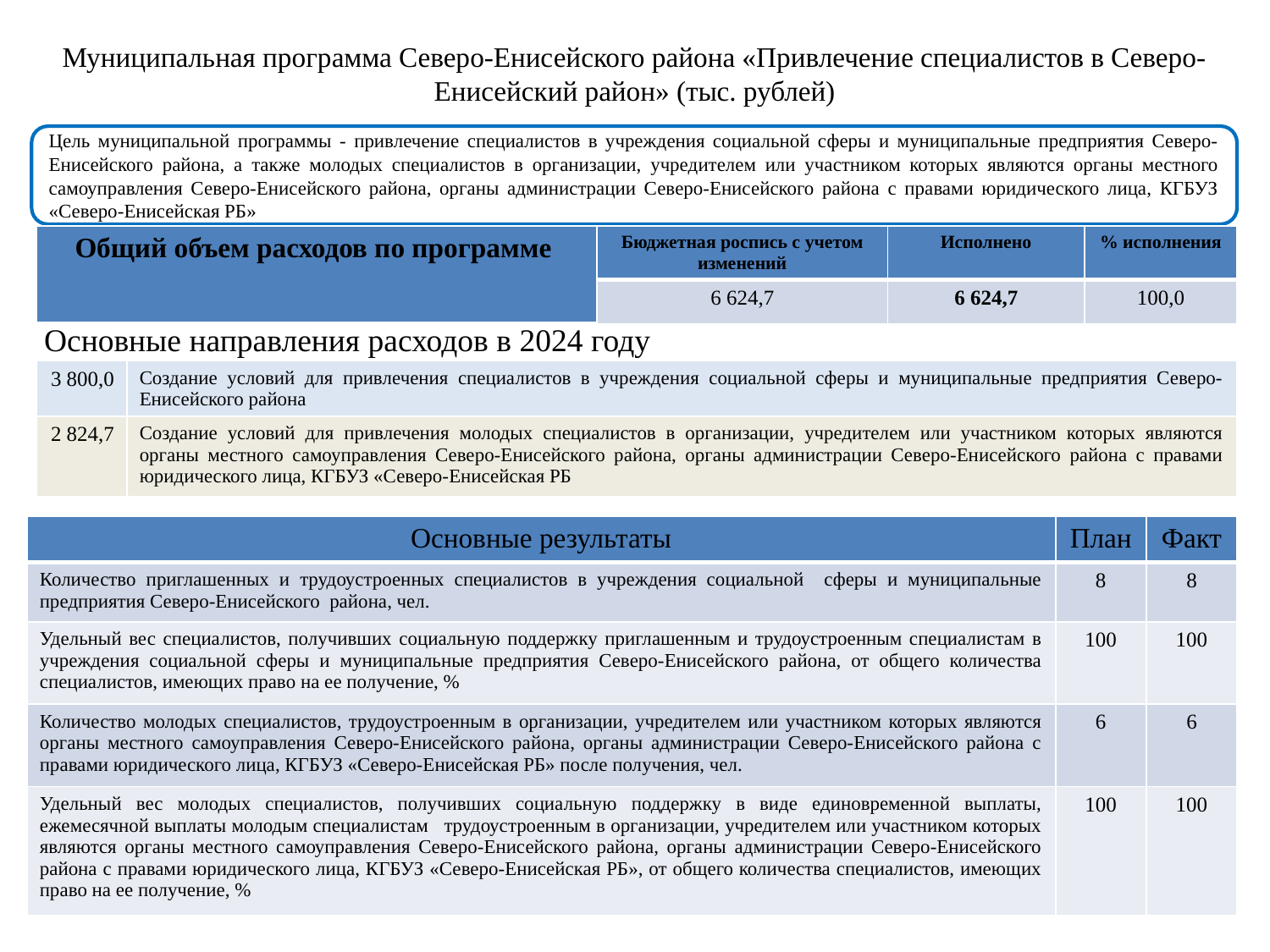

# Муниципальная программа Северо-Енисейского района «Привлечение специалистов в Северо-Енисейский район» (тыс. рублей)
Цель муниципальной программы - привлечение специалистов в учреждения социальной сферы и муниципальные предприятия Северо-Енисейского района, а также молодых специалистов в организации, учредителем или участником которых являются органы местного самоуправления Северо-Енисейского района, органы администрации Северо-Енисейского района с правами юридического лица, КГБУЗ «Северо-Енисейская РБ»
| Общий объем расходов по программе | Бюджетная роспись с учетом изменений | Исполнено | % исполнения |
| --- | --- | --- | --- |
|  | 6 624,7 | 6 624,7 | 100,0 |
Основные направления расходов в 2024 году
| 3 800,0 | Создание условий для привлечения специалистов в учреждения социальной сферы и муниципальные предприятия Северо-Енисейского района |
| --- | --- |
| 2 824,7 | Создание условий для привлечения молодых специалистов в организации, учредителем или участником которых являются органы местного самоуправления Северо-Енисейского района, органы администрации Северо-Енисейского района с правами юридического лица, КГБУЗ «Северо-Енисейская РБ |
| --- | --- |
| Основные результаты | План | Факт |
| --- | --- | --- |
| Количество приглашенных и трудоустроенных специалистов в учреждения социальной сферы и муниципальные предприятия Северо-Енисейского района, чел. | 8 | 8 |
| Удельный вес специалистов, получивших социальную поддержку приглашенным и трудоустроенным специалистам в учреждения социальной сферы и муниципальные предприятия Северо-Енисейского района, от общего количества специалистов, имеющих право на ее получение, % | 100 | 100 |
| Количество молодых специалистов, трудоустроенным в организации, учредителем или участником которых являются органы местного самоуправления Северо-Енисейского района, органы администрации Северо-Енисейского района с правами юридического лица, КГБУЗ «Северо-Енисейская РБ» после получения, чел. | 6 | 6 |
| Удельный вес молодых специалистов, получивших социальную поддержку в виде единовременной выплаты, ежемесячной выплаты молодым специалистам трудоустроенным в организации, учредителем или участником которых являются органы местного самоуправления Северо-Енисейского района, органы администрации Северо-Енисейского района с правами юридического лица, КГБУЗ «Северо-Енисейская РБ», от общего количества специалистов, имеющих право на ее получение, % | 100 | 100 |